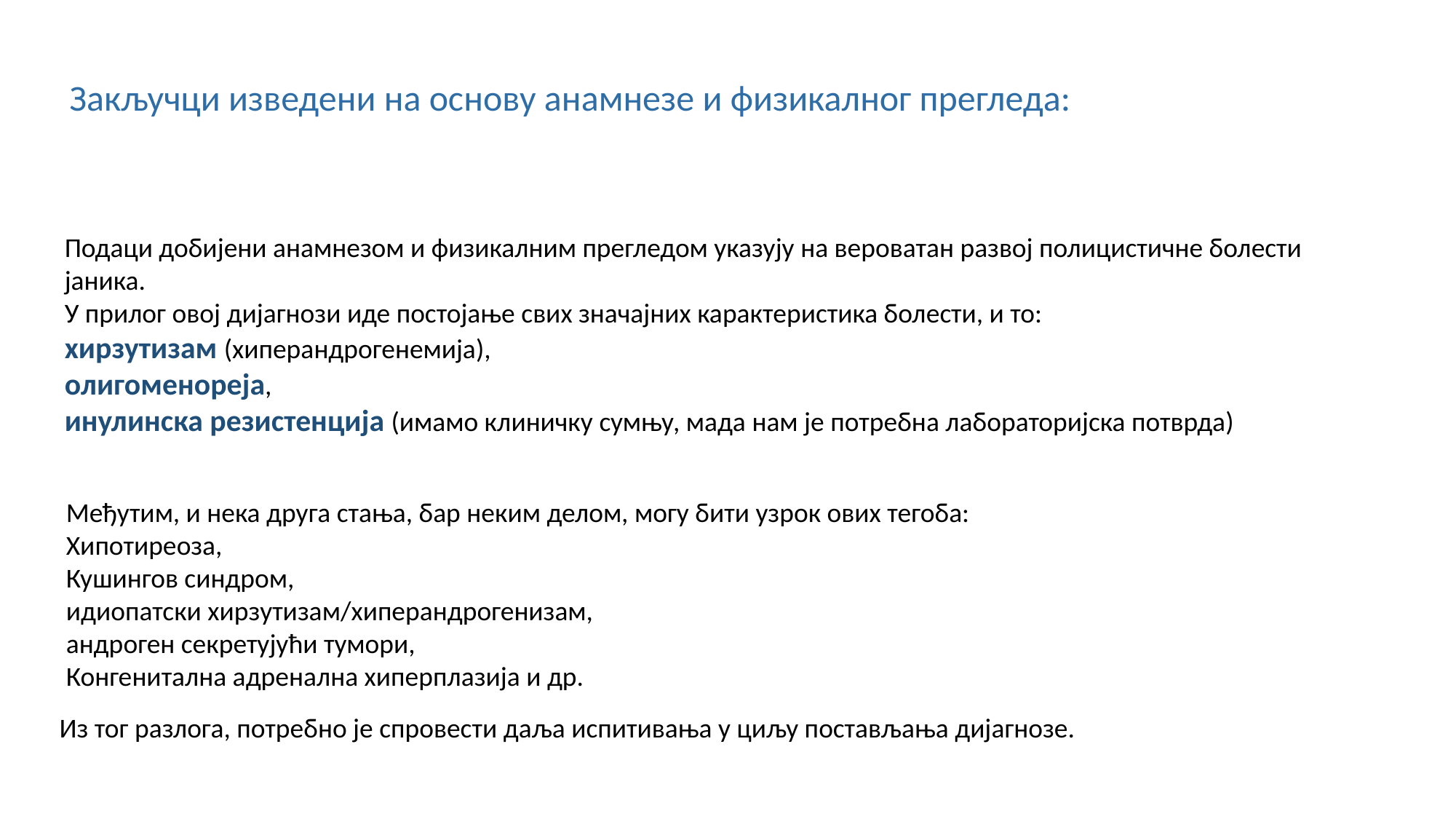

Закључци изведени на основу анамнезе и физикалног прегледа:
Подаци добијени анамнезом и физикалним прегледом указују на вероватан развој полицистичне болести јаника.
У прилог овој дијагнози иде постојање свих значајних карактеристика болести, и то:
хирзутизам (хиперандрогенемија),
олигоменореја,
инулинска резистенција (имамо клиничку сумњу, мада нам је потребна лабораторијска потврда)

Међутим, и нека друга стања, бар неким делом, могу бити узрок ових тегоба:
Хипотиреоза,
Кушингов синдром,
идиопатски хирзутизам/хиперандрогенизам,
андроген секретујући тумори,
Конгенитална адренална хиперплазија и др.
Из тог разлога, потребно је спровести даља испитивања у циљу постављања дијагнозе.